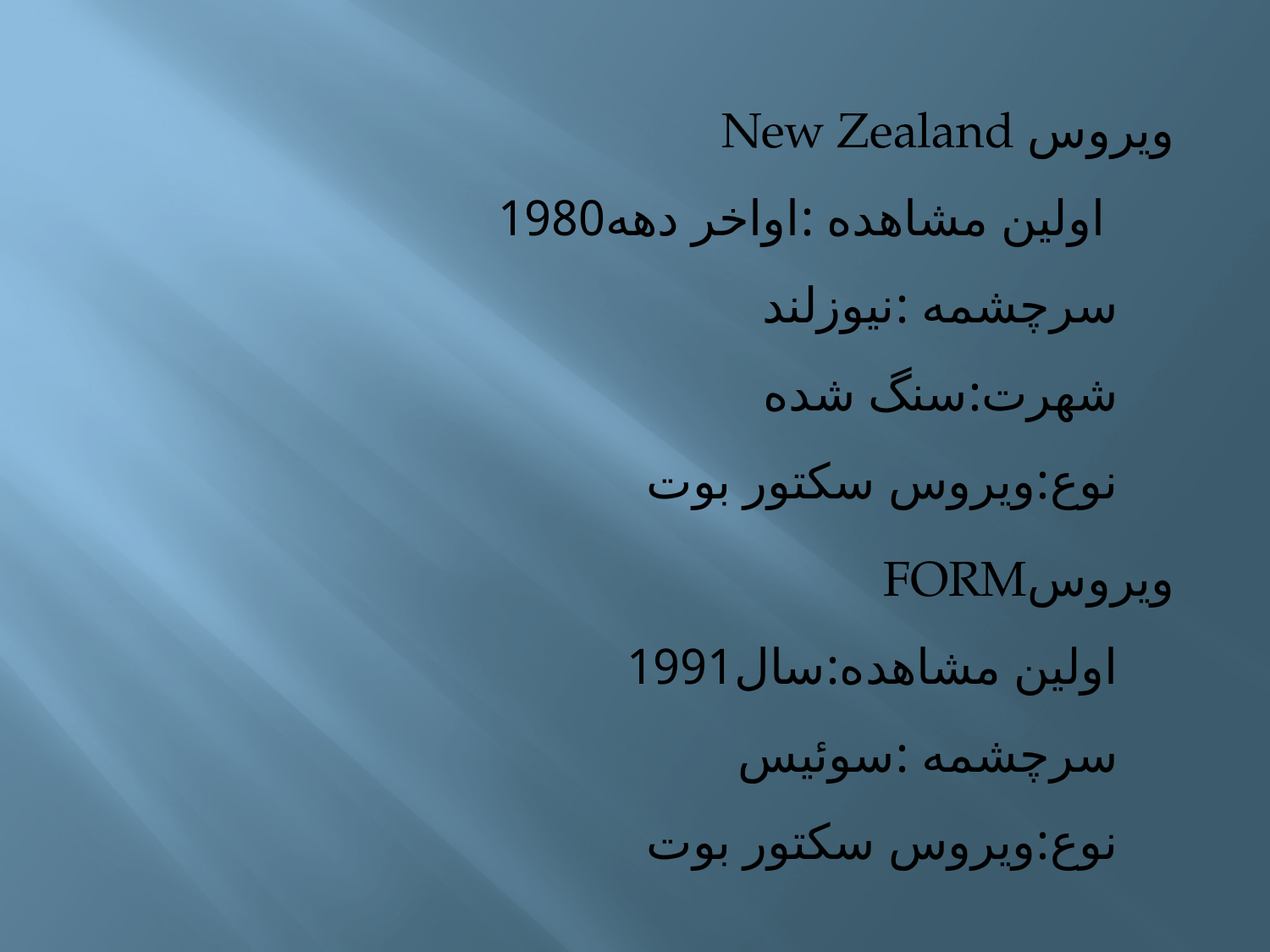

ویروس New Zealand
 اولین مشاهده :اواخر دهه1980
سرچشمه :نیوزلند
شهرت:سنگ شده
نوع:ویروس سکتور بوت
ویروسFORM
اولین مشاهده:سال1991
سرچشمه :سوئیس
نوع:ویروس سکتور بوت